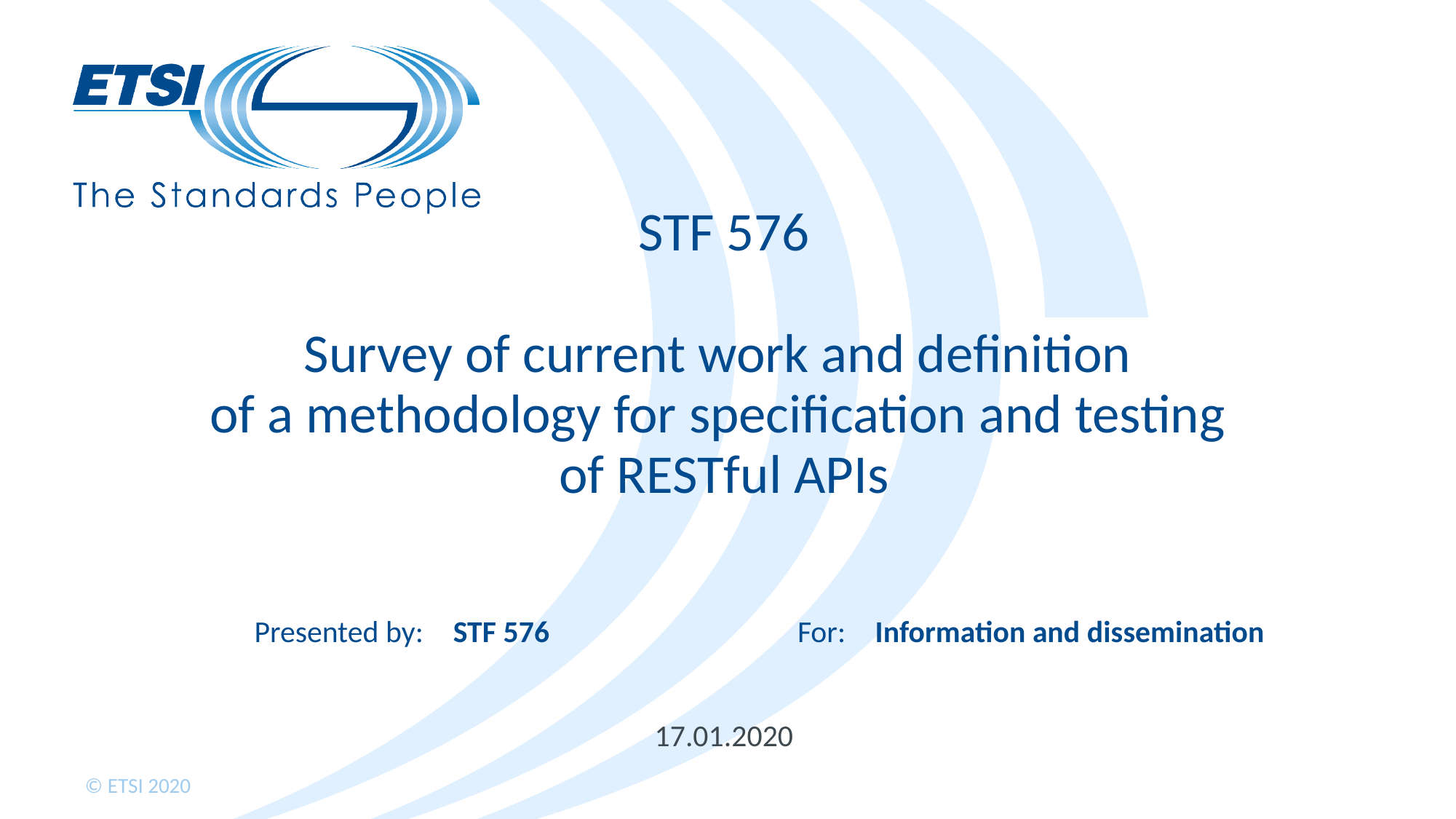

# STF 576 Survey of current work and definition of a methodology for specification and testing of RESTful APIs
STF 576
Information and dissemination
17.01.2020